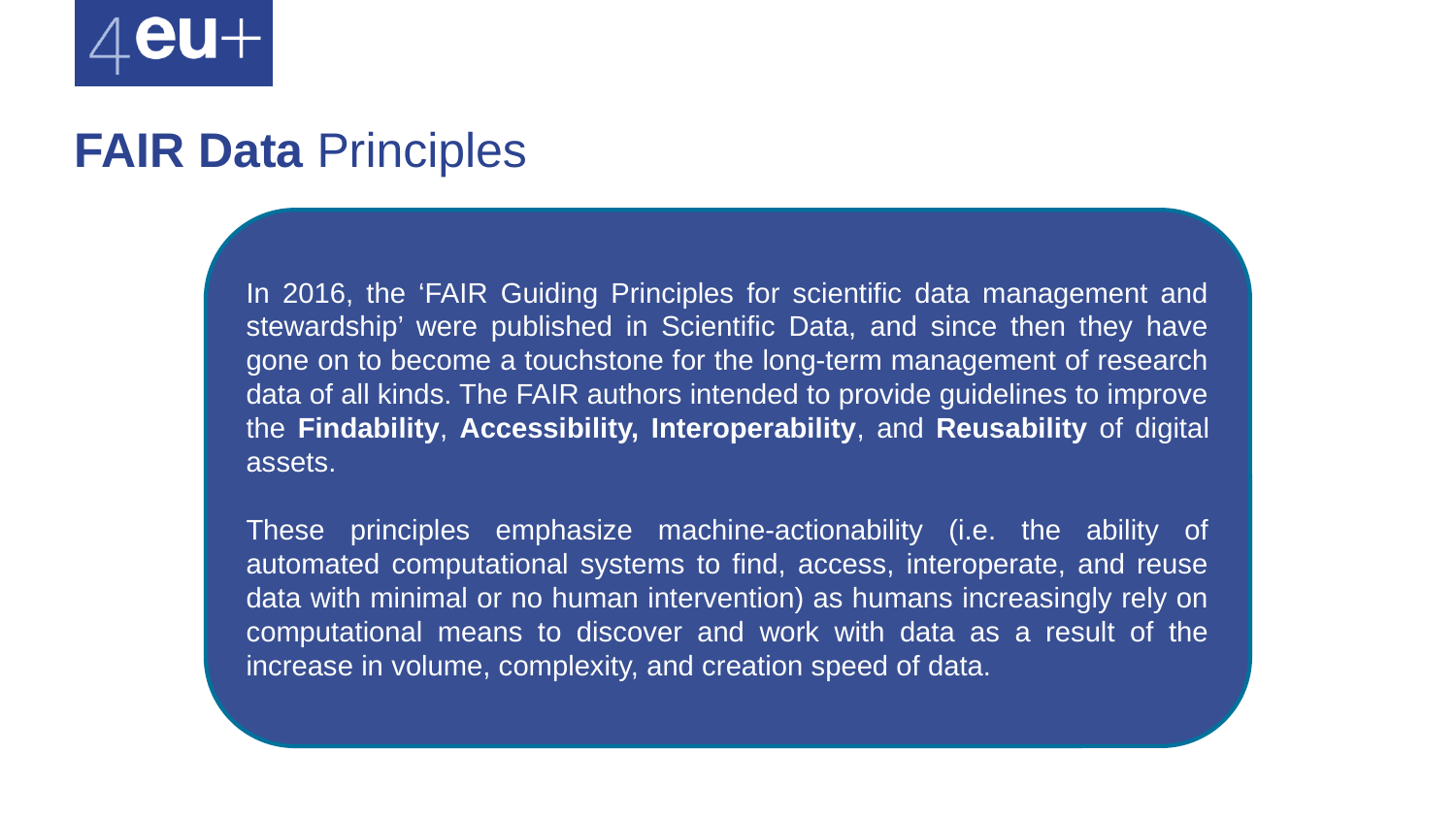

FAIR Data Principles
In 2016, the ‘FAIR Guiding Principles for scientific data management and stewardship’ were published in Scientific Data, and since then they have gone on to become a touchstone for the long-term management of research data of all kinds. The FAIR authors intended to provide guidelines to improve the Findability, Accessibility, Interoperability, and Reusability of digital assets.

These principles emphasize machine-actionability (i.e. the ability of automated computational systems to find, access, interoperate, and reuse data with minimal or no human intervention) as humans increasingly rely on computational means to discover and work with data as a result of the increase in volume, complexity, and creation speed of data.